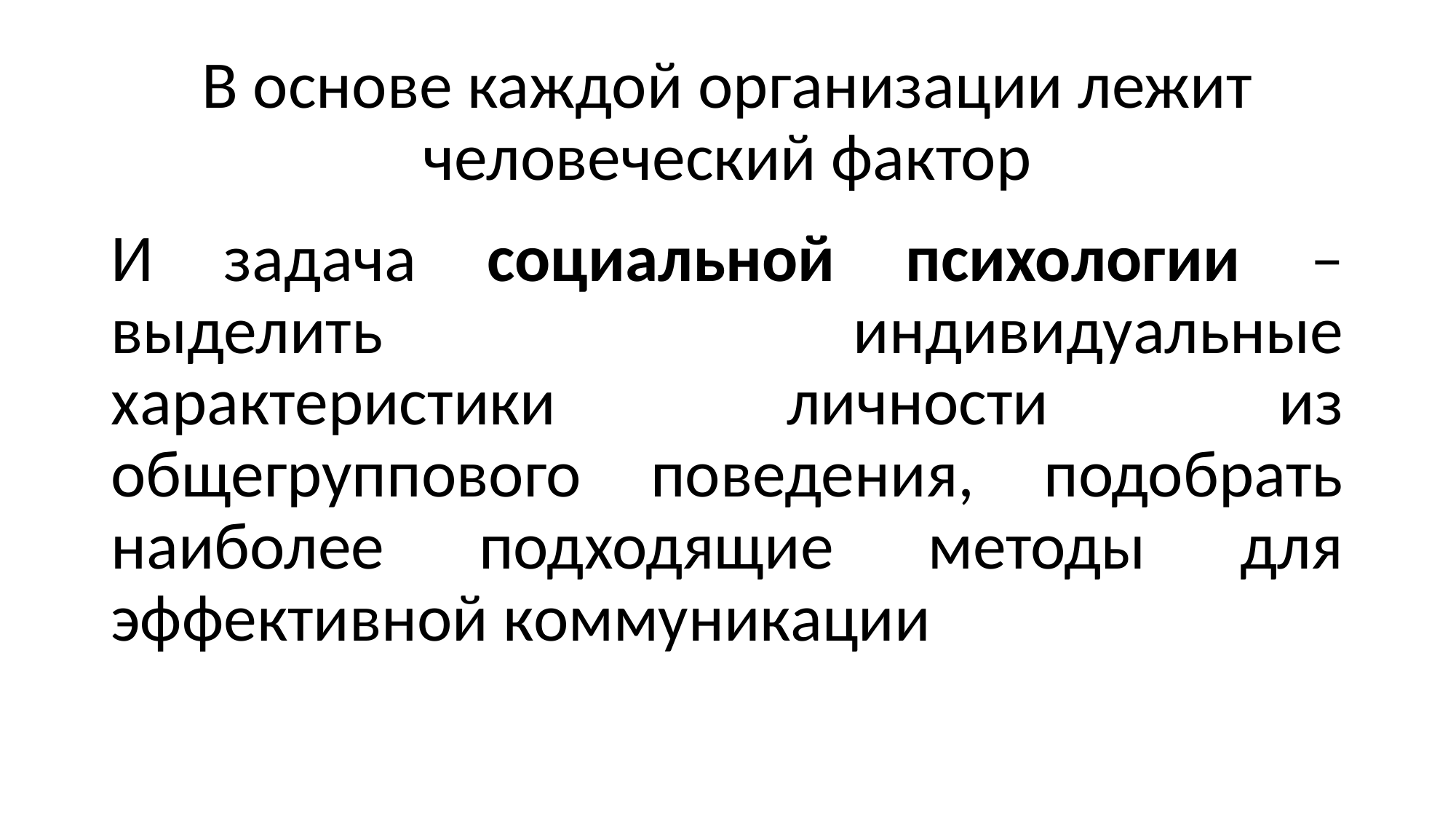

# В основе каждой организации лежит человеческий фактор
И задача социальной психологии – выделить индивидуальные характеристики личности из общегруппового поведения, подобрать наиболее подходящие методы для эффективной коммуникации